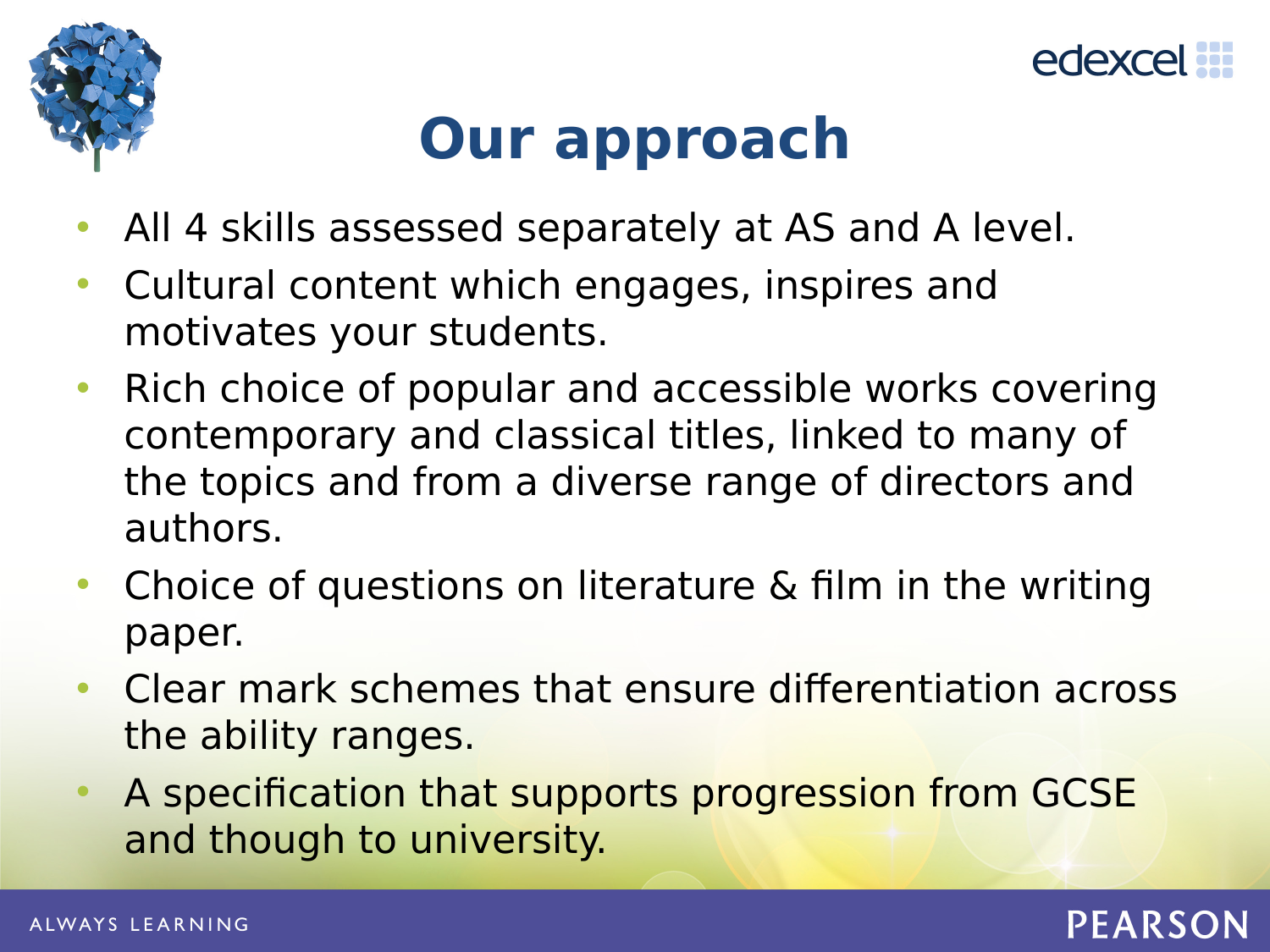

# Our approach
All 4 skills assessed separately at AS and A level.
Cultural content which engages, inspires and motivates your students.
Rich choice of popular and accessible works covering contemporary and classical titles, linked to many of the topics and from a diverse range of directors and authors.
Choice of questions on literature & film in the writing paper.
Clear mark schemes that ensure differentiation across the ability ranges.
A specification that supports progression from GCSE and though to university.